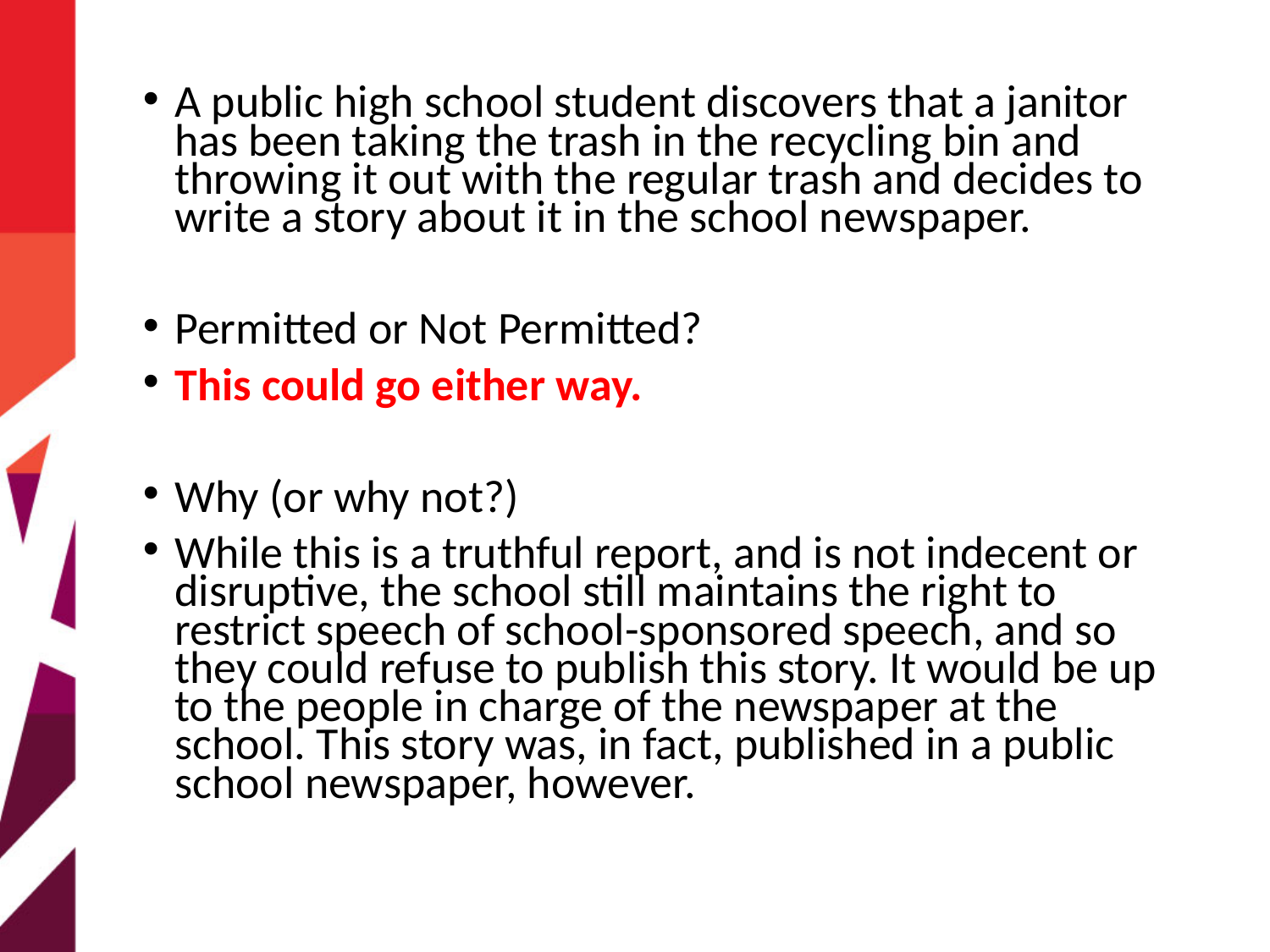

A public high school student discovers that a janitor has been taking the trash in the recycling bin and throwing it out with the regular trash and decides to write a story about it in the school newspaper.

Permitted or Not Permitted?
This could go either way.

Why (or why not?)
While this is a truthful report, and is not indecent or disruptive, the school still maintains the right to restrict speech of school-sponsored speech, and so they could refuse to publish this story. It would be up to the people in charge of the newspaper at the school. This story was, in fact, published in a public school newspaper, however.